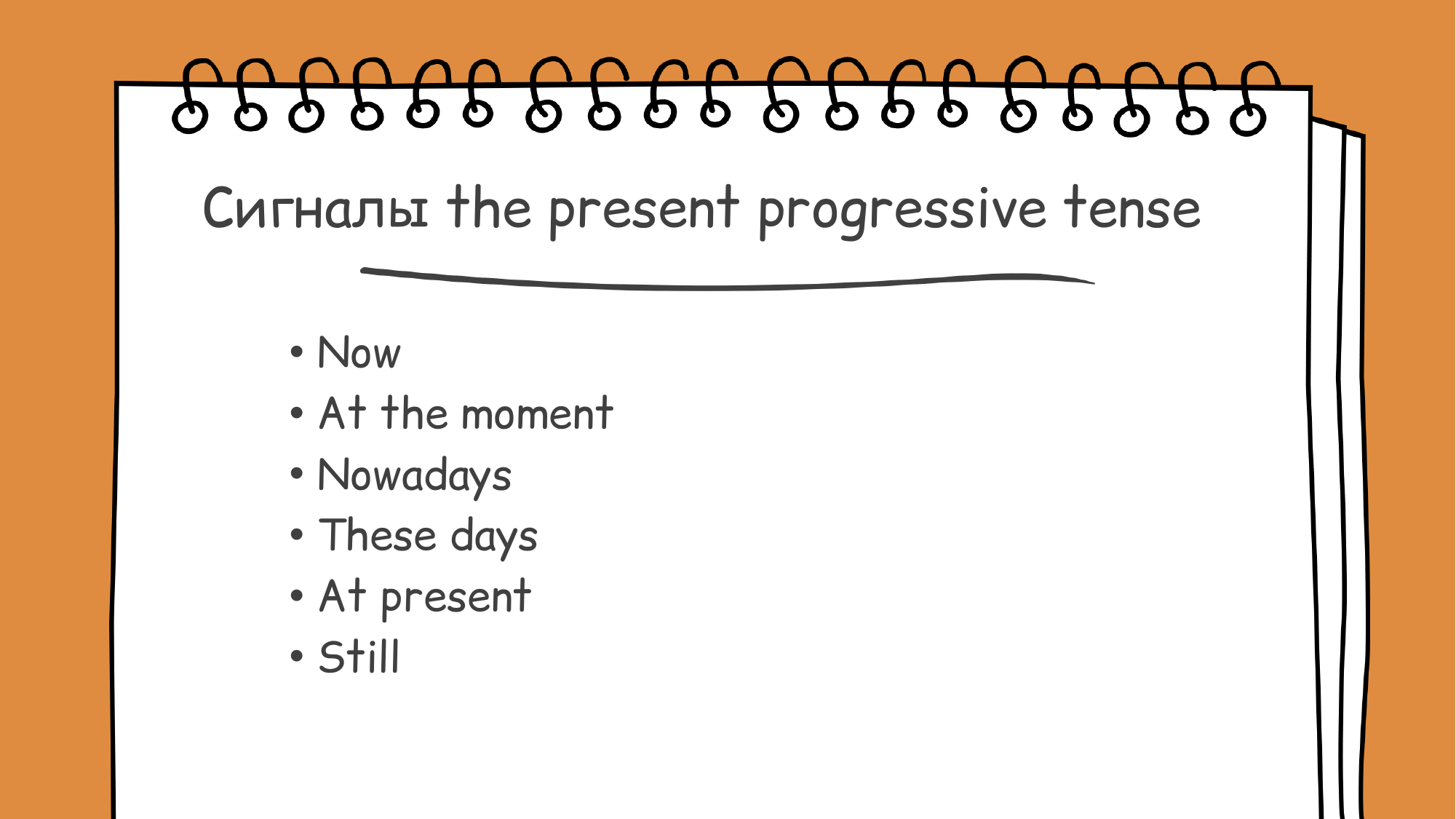

# Сигналы the present progressive tense
 Now
 At the moment
 Nowadays
 These days
 At present
 Still